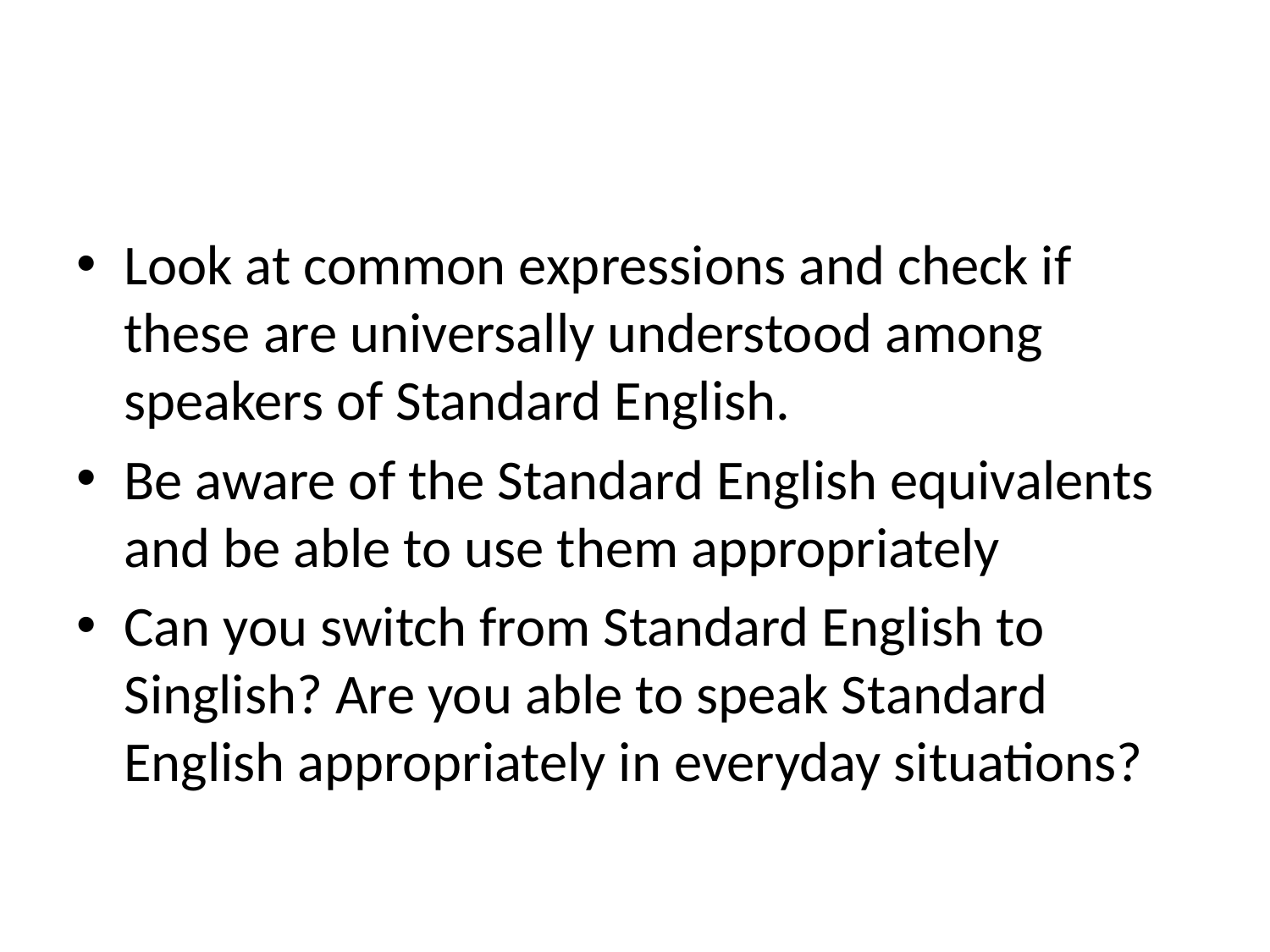

#
Look at common expressions and check if these are universally understood among speakers of Standard English.
Be aware of the Standard English equivalents and be able to use them appropriately
Can you switch from Standard English to Singlish? Are you able to speak Standard English appropriately in everyday situations?